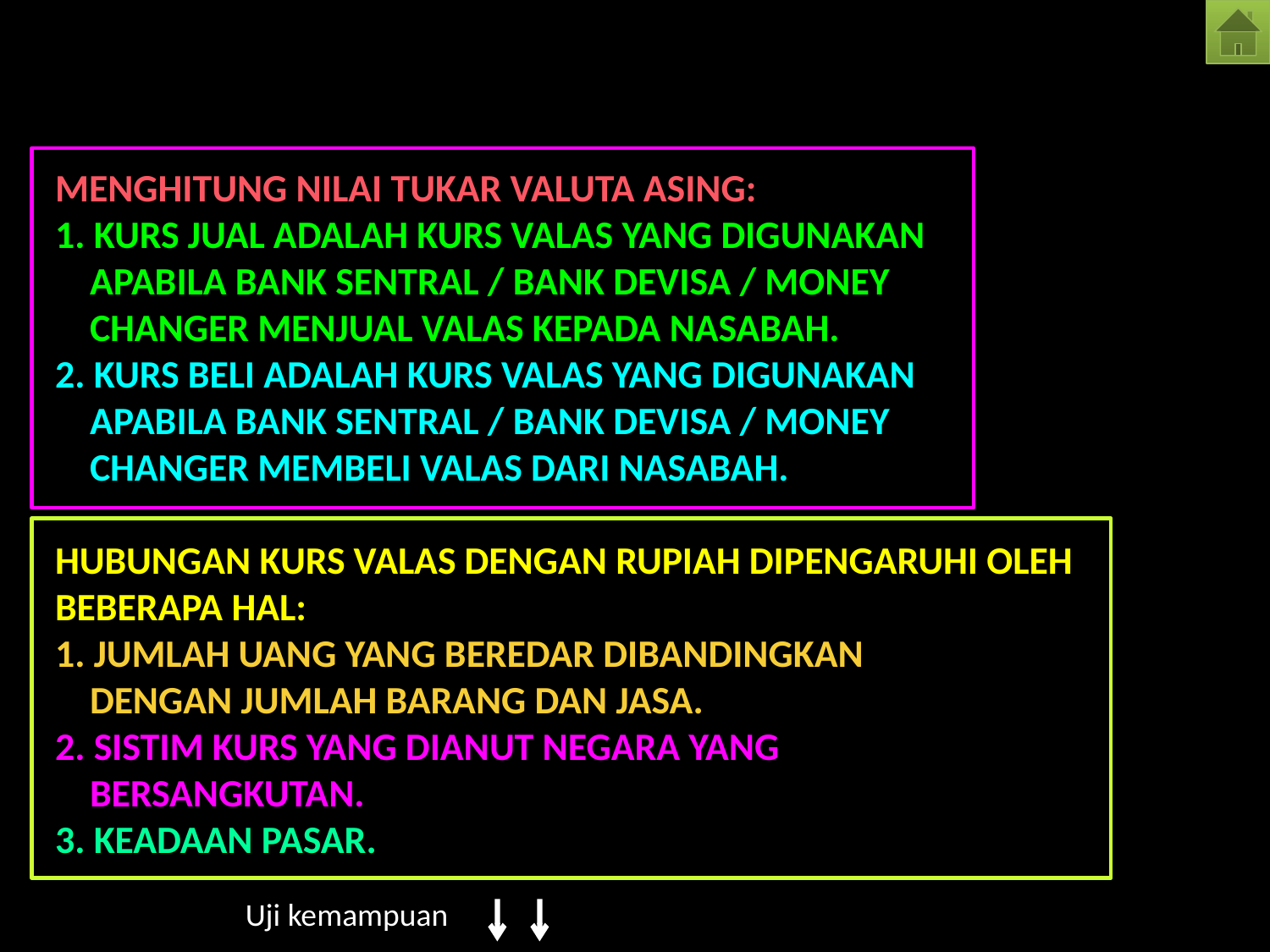

MENGHITUNG NILAI TUKAR VALUTA ASING:
1. KURS JUAL ADALAH KURS VALAS YANG DIGUNAKAN
    APABILA BANK SENTRAL / BANK DEVISA / MONEY
    CHANGER MENJUAL VALAS KEPADA NASABAH.
2. KURS BELI ADALAH KURS VALAS YANG DIGUNAKAN
    APABILA BANK SENTRAL / BANK DEVISA / MONEY
    CHANGER MEMBELI VALAS DARI NASABAH.
 
HUBUNGAN KURS VALAS DENGAN RUPIAH DIPENGARUHI OLEH BEBERAPA HAL:
1. JUMLAH UANG YANG BEREDAR DIBANDINGKAN
    DENGAN JUMLAH BARANG DAN JASA.
2. SISTIM KURS YANG DIANUT NEGARA YANG
    BERSANGKUTAN.
3. KEADAAN PASAR.

Uji kemampuan